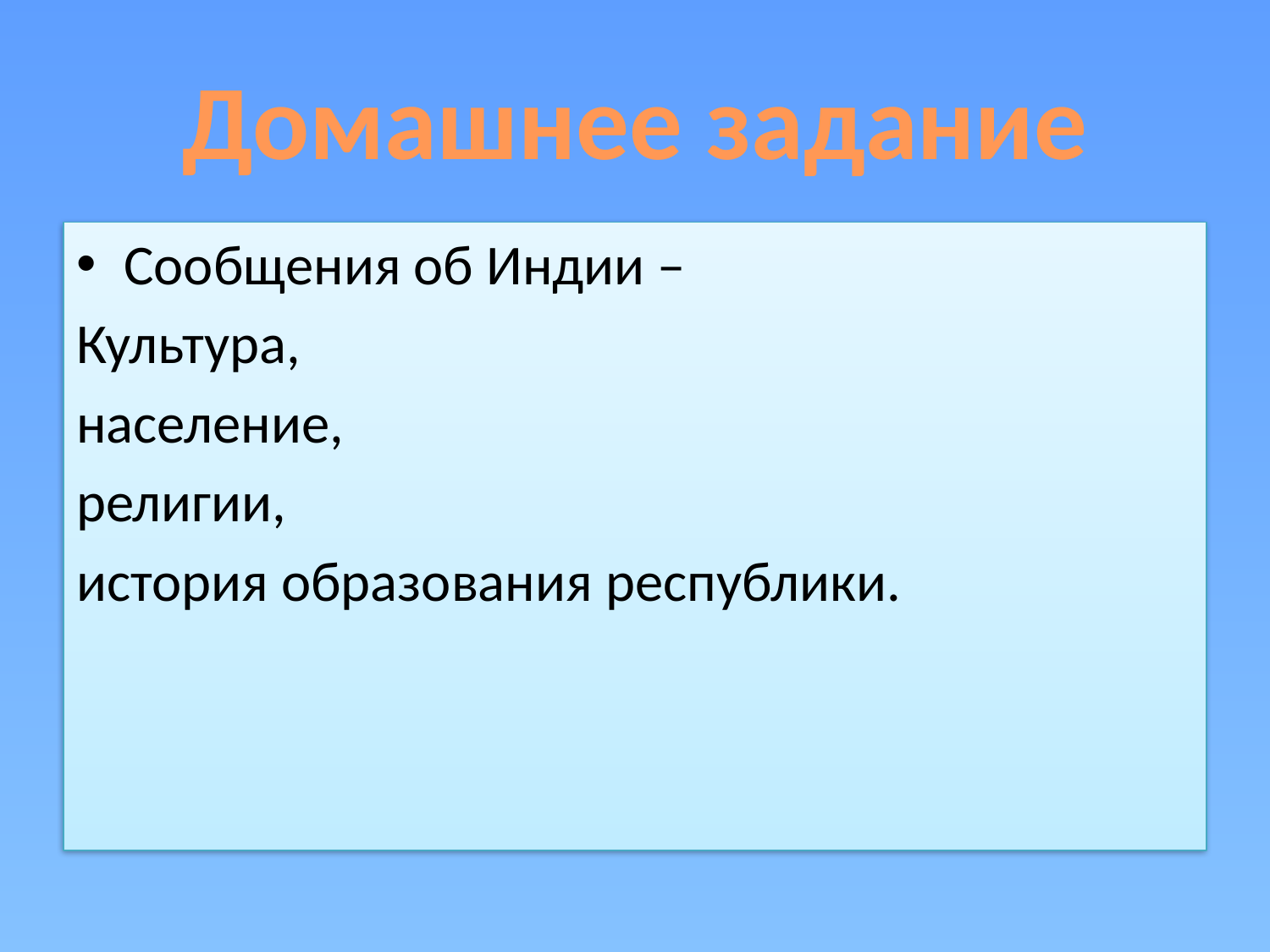

# Домашнее задание
Сообщения об Индии –
Культура,
население,
религии,
история образования республики.